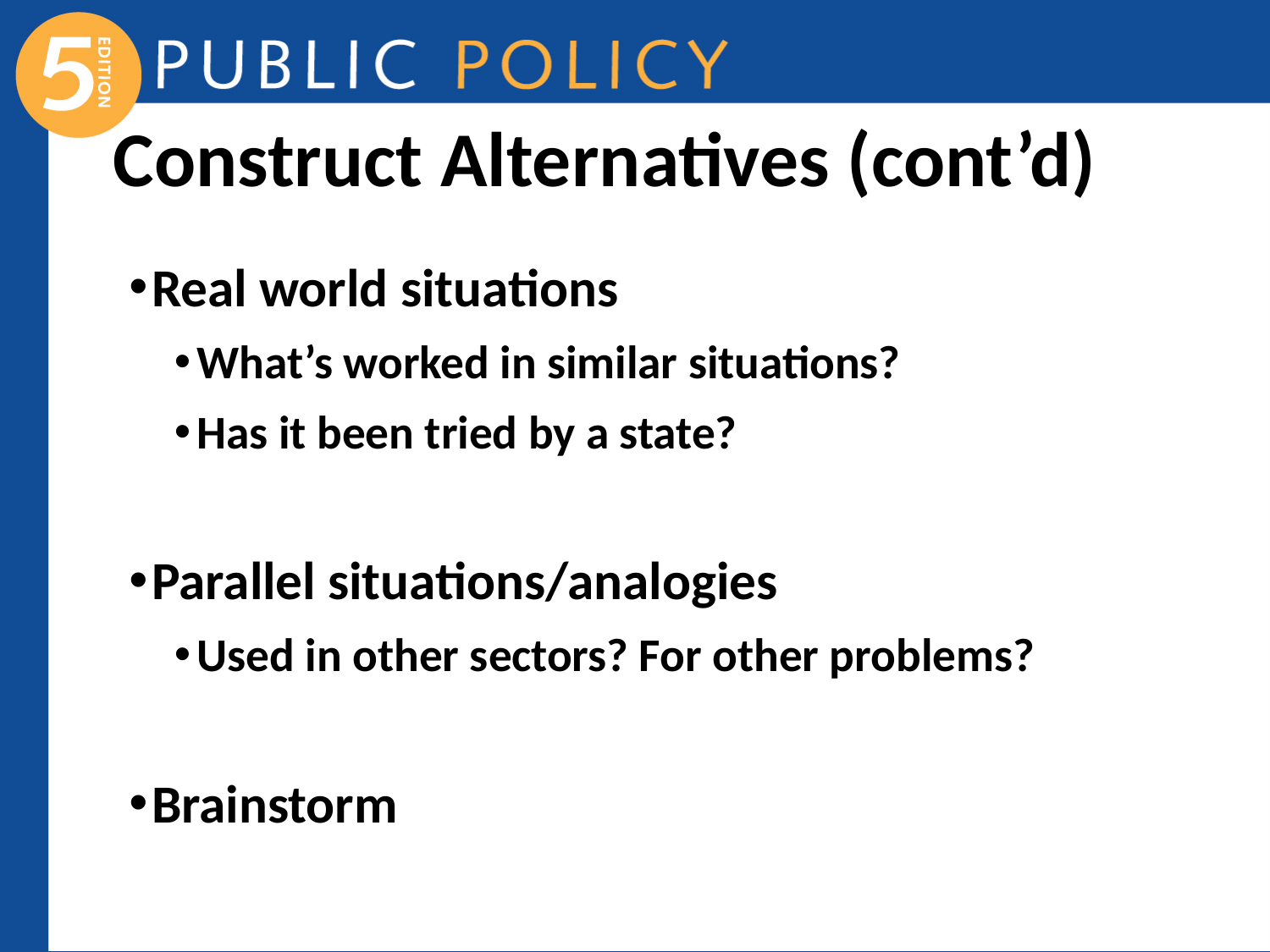

# Construct Alternatives (cont’d)
Real world situations
What’s worked in similar situations?
Has it been tried by a state?

Parallel situations/analogies
Used in other sectors? For other problems?

Brainstorm